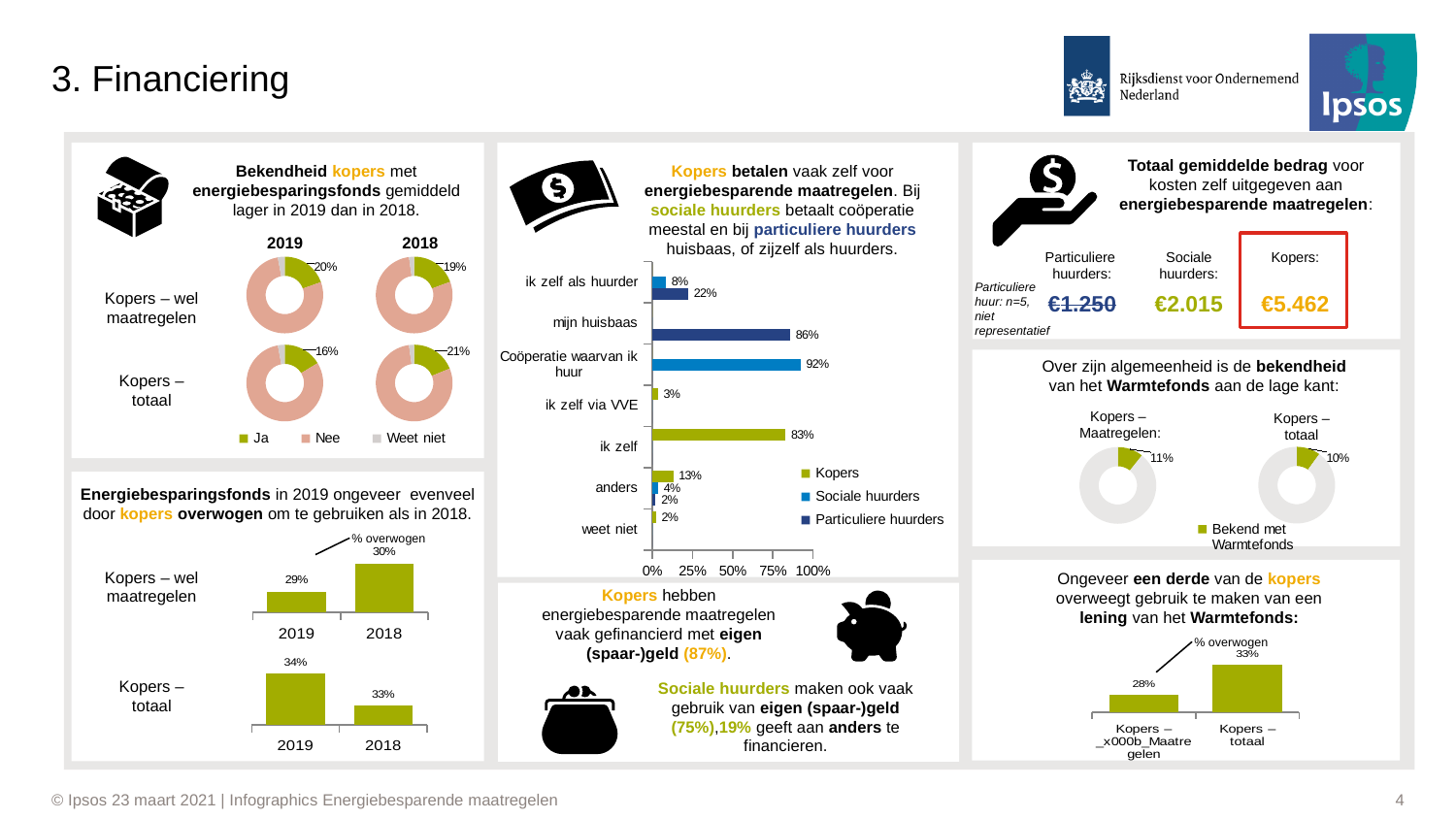

# 3. Financiering

Totaal gemiddelde bedrag voor kosten zelf uitgegeven aan energiebesparende maatregelen:

Bekendheid kopers met energiebesparingsfonds gemiddeld lager in 2019 dan in 2018.
Kopers betalen vaak zelf voor energiebesparende maatregelen. Bij sociale huurders betaalt coöperatie meestal en bij particuliere huurders huisbaas, of zijzelf als huurders.
2019
2018

Particuliere
huurders:
Sociale
huurders:
Kopers:

### Chart

| Category | Particuliere huurders | Sociale huurders | Kopers |
|---|---|---|---|
| weet niet | 0.0 | 0.0 | 0.022064196661170543 |
| anders | 0.020418483994249018 | 0.03531069319842296 | 0.12965877953274485 |
| ik zelf | 0.0 | 0.0 | 0.827055740646179 |
| ik zelf via VVE | 0.0 | 0.0 | 0.03346402249897077 |
| Coöperatie waarvan ik huur | 0.0 | 0.9223718425331238 | 0.0 |
| mijn huisbaas | 0.8574755177296385 | 0.0 | 0.0 |
| ik zelf als huurder | 0.224247634248302 | 0.08396819838558678 | 0.0 |

### Chart

| Category | Sales |
|---|---|
| Ja | 0.19544970109276855 |
| Nee | 0.7750250112646074 |
| Weet niet | 0.029525287642625166 |

### Chart

| Category | Sales |
|---|---|
| Ja | 0.19427633099685235 |
| Nee | 0.7841156931292275 |
| Weet niet | 0.021607975873917697 |
Particuliere huur: n=5,      niet representatief
Kopers – wel maatregelen
€1.250
€2.015
€5.462

### Chart

| Category | Sales |
|---|---|
| Ja | 0.1632606396352724 |
| Nee | 0.8076524871577361 |
| Weet niet | 0.029086873206990233 |

### Chart

| Category | Sales |
|---|---|
| Ja | 0.188626565822292 |
| Nee | 0.7893670083447966 |
| Weet niet | 0.02200642583291164 |
Over zijn algemeenheid is de bekendheid van het Warmtefonds aan de lage kant:
Kopers –
totaal
Kopers –
Maatregelen:
Kopers –
totaal

### Chart

| Category | Sales |
|---|---|
| Ja | 0.10002646455114948 |
| Nee | 0.8999735354488503 |

### Chart

| Category | Sales |
|---|---|
| Bekend met Warmtefonds | 0.10777076460603459 |
Energiebesparingsfonds in 2019 ongeveer  evenveel door kopers overwogen om te gebruiken als in 2018.

% overwogen

### Chart

| Category | Series 1 |
|---|---|
| 2019 | 0.29 |
| 2018 | 0.30386009598195124 |
Kopers – wel maatregelen
Ongeveer een derde van de kopers overweegt gebruik te maken van een lening van het Warmtefonds:

Kopers hebben energiebesparende maatregelen vaak gefinancierd met eigen (spaar-)geld (87%).

% overwogen

### Chart

| Category | Series 1 |
|---|---|
| Kopers – _x000b_Maatregelen | 0.28 |
| Kopers –
totaal | 0.33 |

### Chart

| Category | Series 1 |
|---|---|
| 2019 | 0.34 |
| 2018 | 0.33 |
Kopers –
totaal
Sociale huurders maken ook vaak gebruik van eigen (spaar-)geld (75%),19% geeft aan anders te financieren.